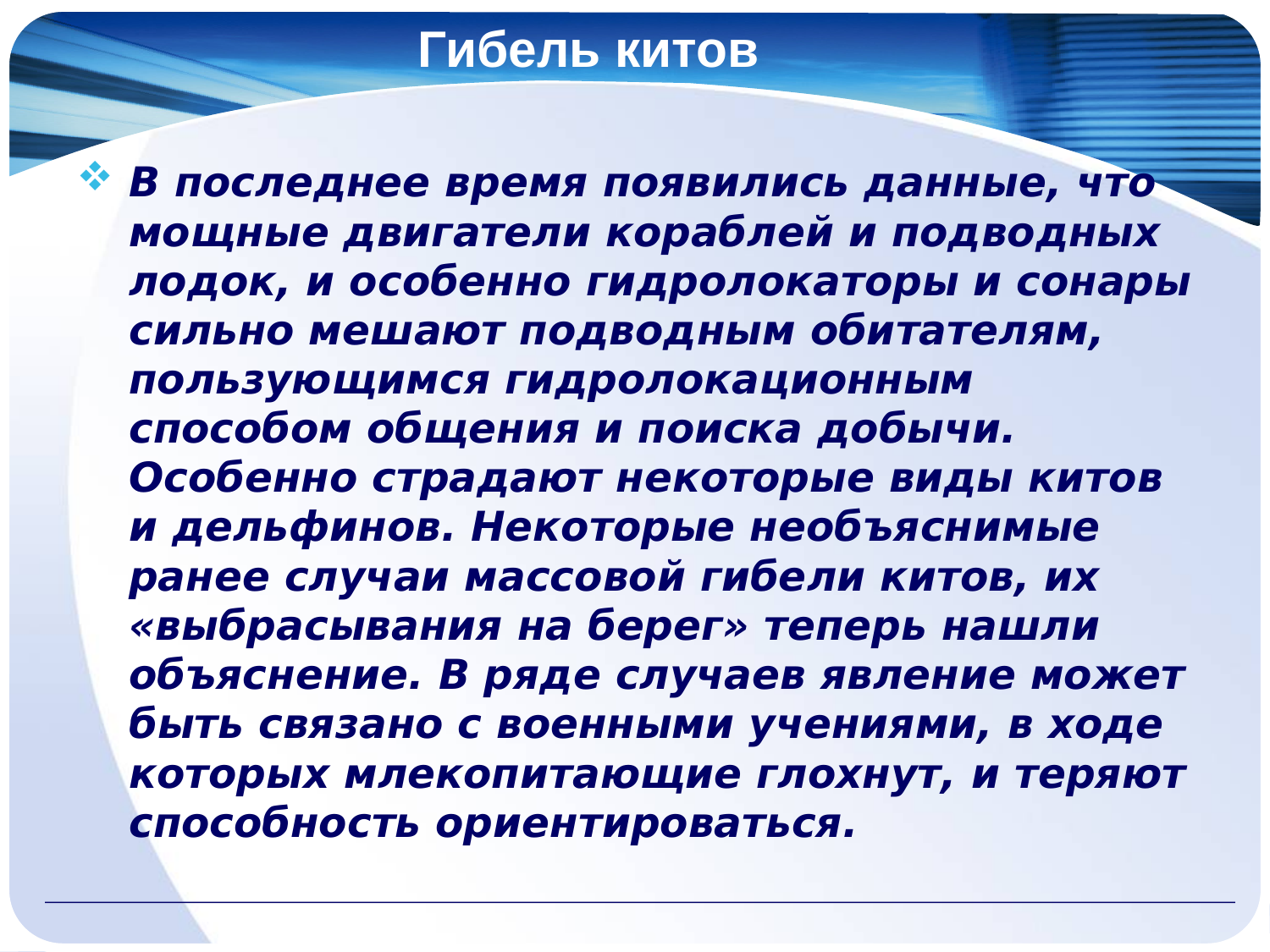

# Гибель китов
В последнее время появились данные, что мощные двигатели кораблей и подводных лодок, и особенно гидролокаторы и сонары сильно мешают подводным обитателям, пользующимся гидролокационным способом общения и поиска добычи. Особенно страдают некоторые виды китов и дельфинов. Некоторые необъяснимые ранее случаи массовой гибели китов, их «выбрасывания на берег» теперь нашли объяснение. В ряде случаев явление может быть связано с военными учениями, в ходе которых млекопитающие глохнут, и теряют способность ориентироваться.